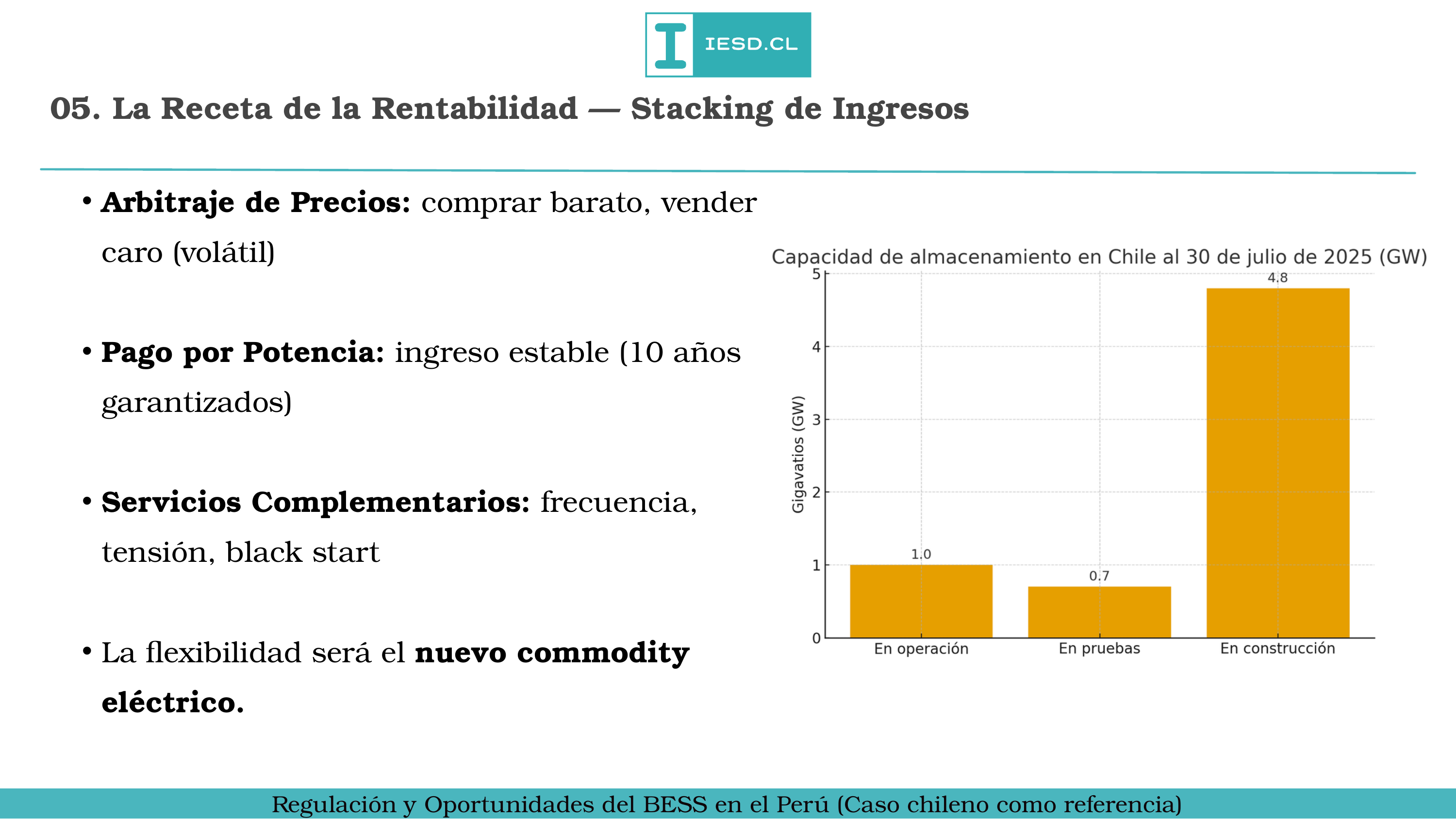

05. La Receta de la Rentabilidad — Stacking de Ingresos
Arbitraje de Precios: comprar barato, vender caro (volátil)

Pago por Potencia: ingreso estable (10 años garantizados)

Servicios Complementarios: frecuencia, tensión, black start

La flexibilidad será el nuevo commodity eléctrico.

Regulación y Oportunidades del BESS en el Perú (Caso chileno como referencia)